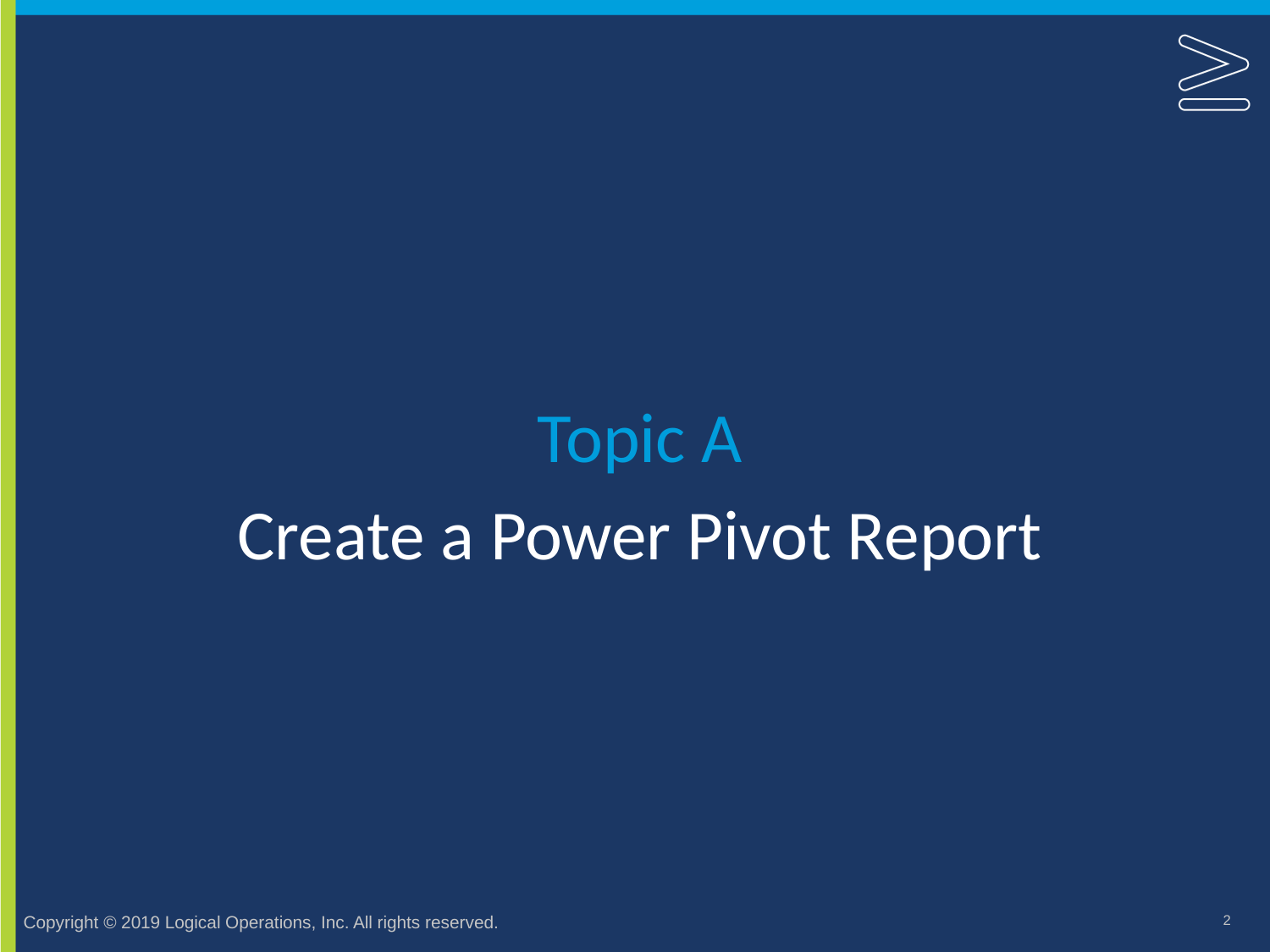

Topic A
# Create a Power Pivot Report
2